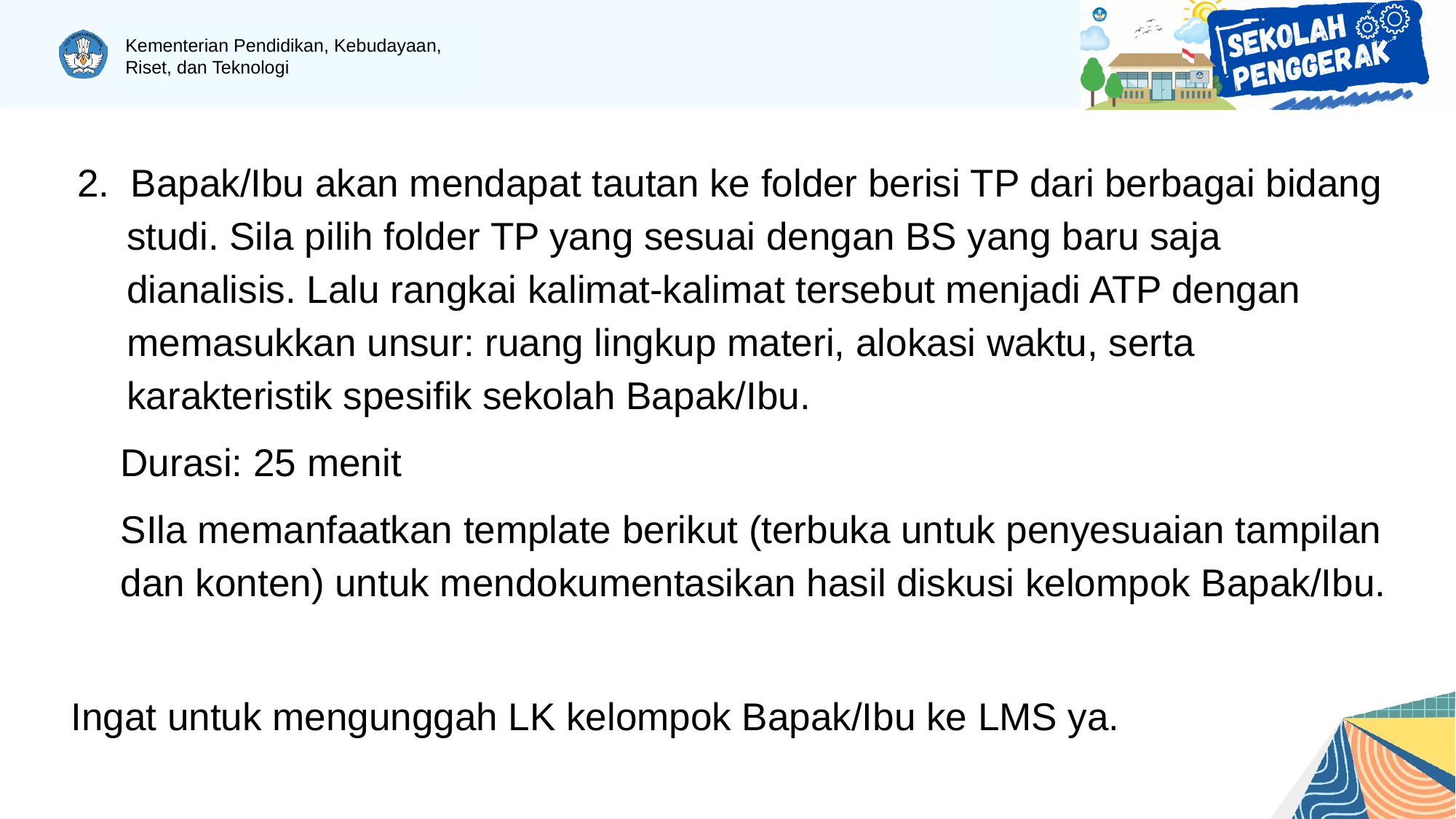

2.  Bapak/Ibu akan mendapat tautan ke folder berisi TP dari berbagai bidang studi. Sila pilih folder TP yang sesuai dengan BS yang baru saja dianalisis. Lalu rangkai kalimat-kalimat tersebut menjadi ATP dengan  memasukkan unsur: ruang lingkup materi, alokasi waktu, serta karakteristik spesifik sekolah Bapak/Ibu.
Durasi: 25 menit
SIla memanfaatkan template berikut (terbuka untuk penyesuaian tampilan dan konten) untuk mendokumentasikan hasil diskusi kelompok Bapak/Ibu.

Ingat untuk mengunggah LK kelompok Bapak/Ibu ke LMS ya.